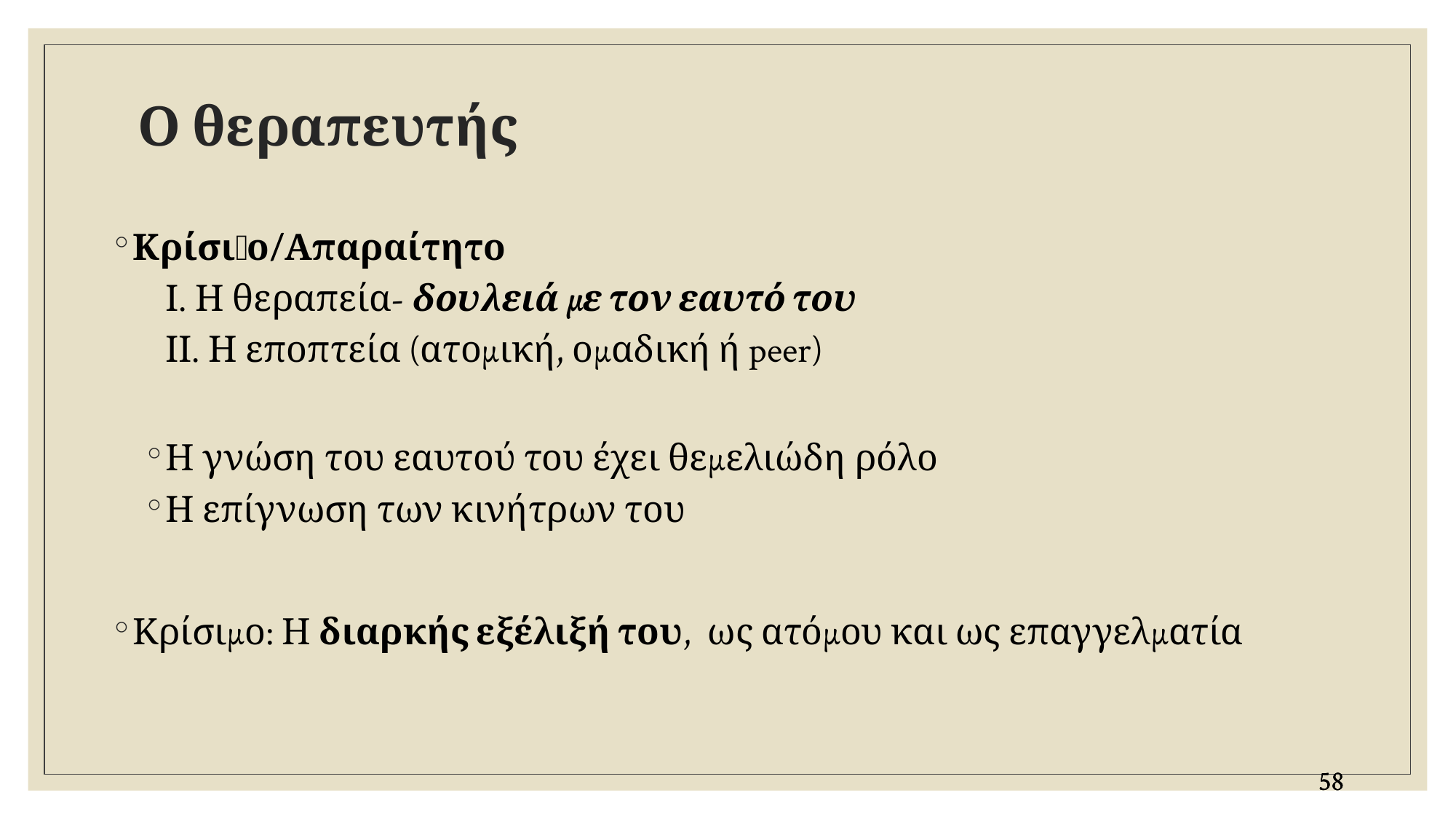

# Ο θεραπευτής
Κρίσιμο/Απαραίτητο
Ι. Η θεραπεία- δουλειά με τον εαυτό του
ΙΙ. Η εποπτεία (ατομική, ομαδική ή peer)

Η γνώση του εαυτού του έχει θεμελιώδη ρόλο
Η επίγνωση των κινήτρων του

Κρίσιμο: Η διαρκής εξέλιξή του,  ως ατόμου και ως επαγγελματία
58
58
58